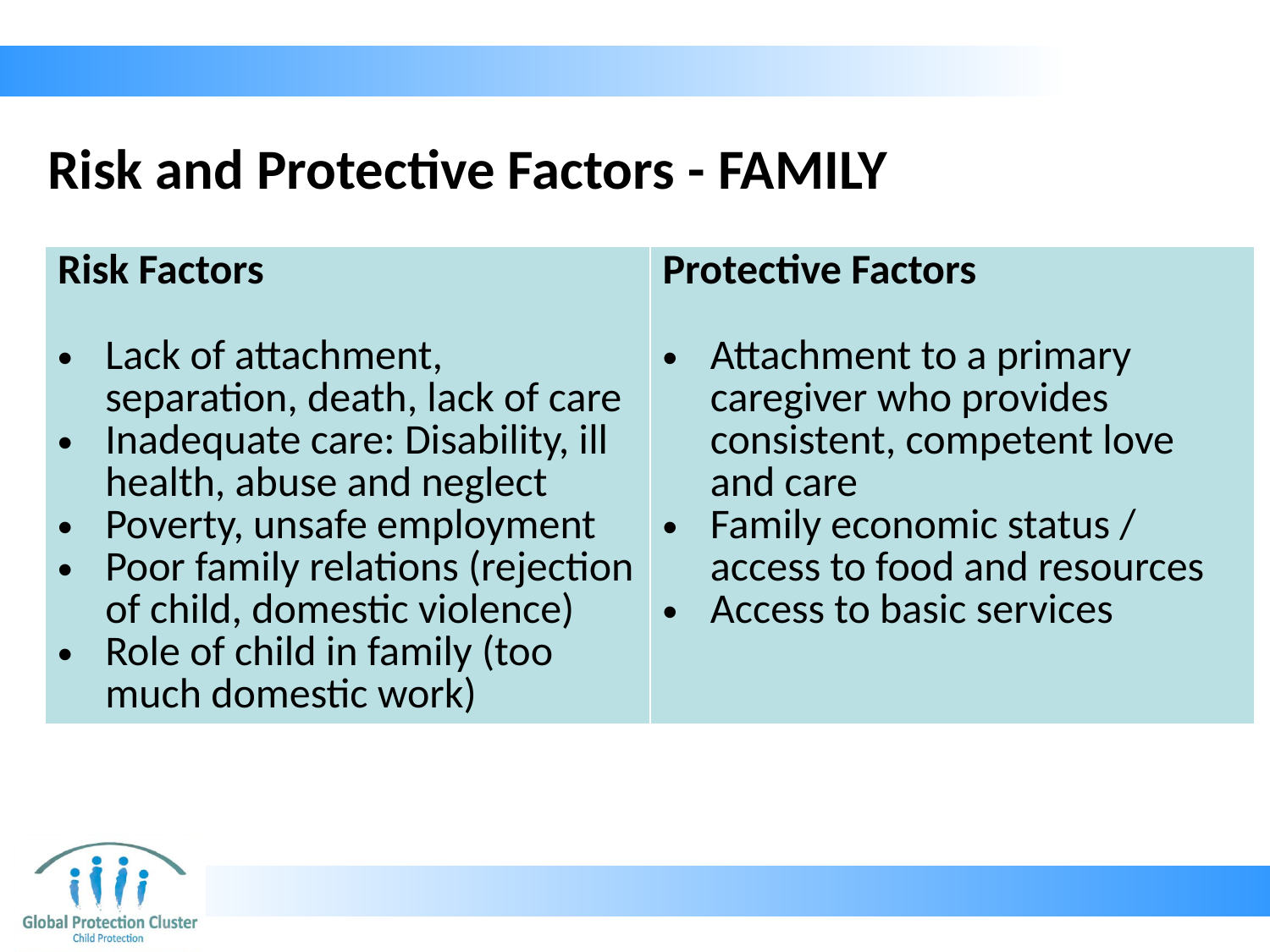

# Risk and Protective Factors - FAMILY
| Risk Factors Lack of attachment, separation, death, lack of care Inadequate care: Disability, ill health, abuse and neglect Poverty, unsafe employment Poor family relations (rejection of child, domestic violence) Role of child in family (too much domestic work) | Protective Factors Attachment to a primary caregiver who provides consistent, competent love and care Family economic status / access to food and resources Access to basic services |
| --- | --- |